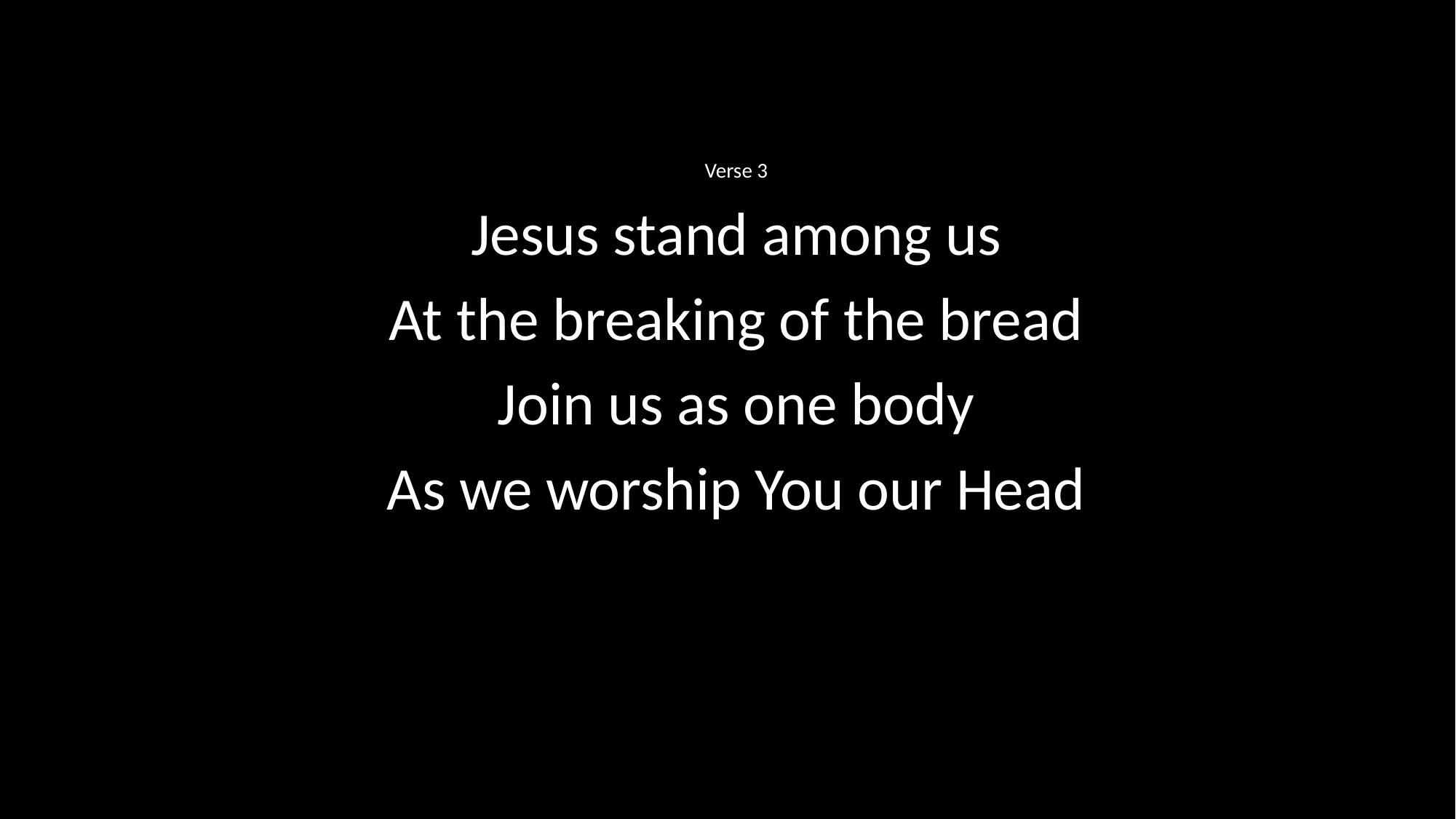

Verse 3
Jesus stand among us
At the breaking of the bread
Join us as one body
As we worship You our Head